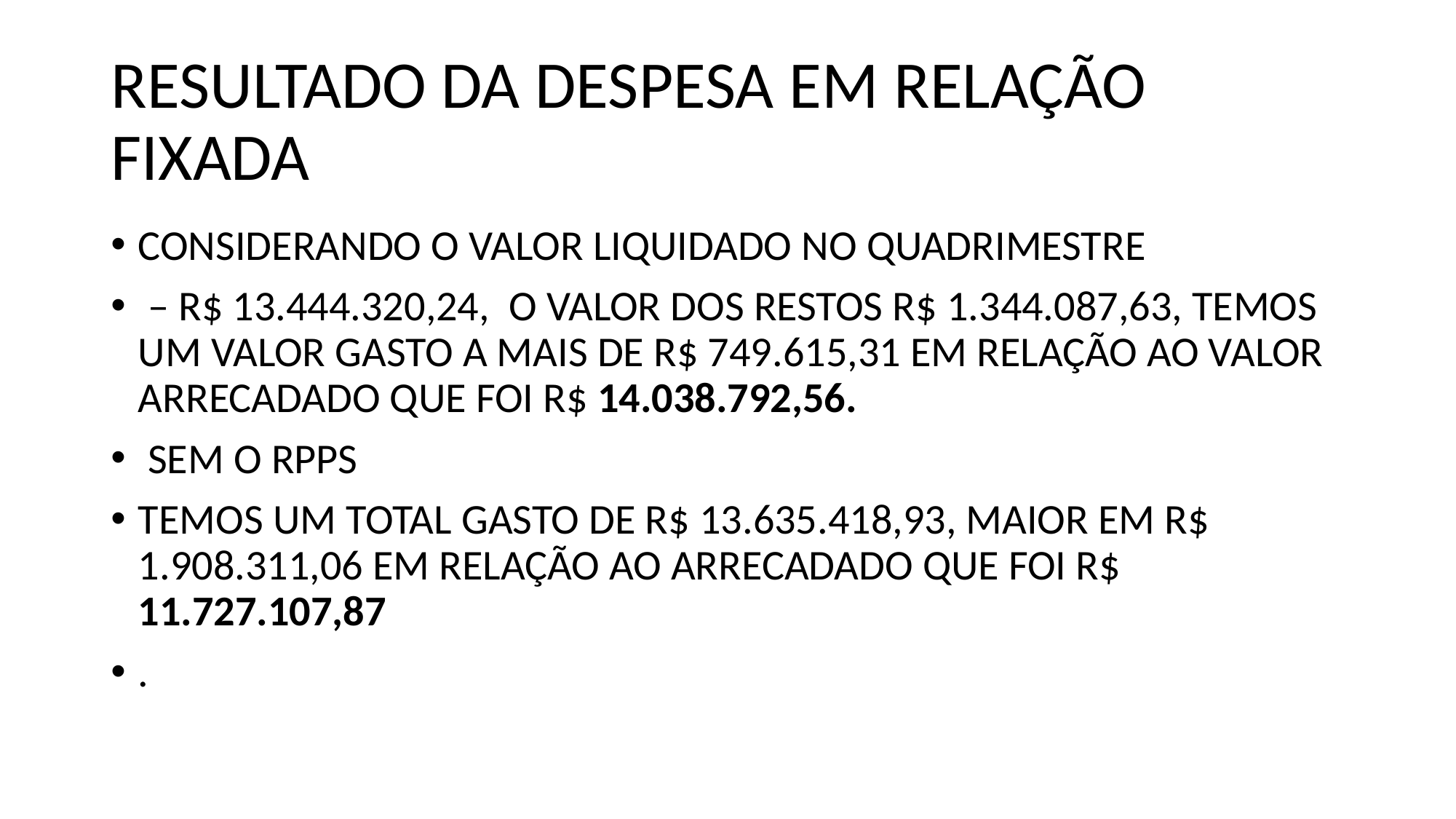

# RESULTADO DA DESPESA EM RELAÇÃO FIXADA
CONSIDERANDO O VALOR LIQUIDADO NO QUADRIMESTRE
 – R$ 13.444.320,24,  O VALOR DOS RESTOS R$ 1.344.087,63, TEMOS UM VALOR GASTO A MAIS DE R$ 749.615,31 EM RELAÇÃO AO VALOR ARRECADADO QUE FOI R$ 14.038.792,56.
 SEM O RPPS
TEMOS UM TOTAL GASTO DE R$ 13.635.418,93, MAIOR EM R$ 1.908.311,06 EM RELAÇÃO AO ARRECADADO QUE FOI R$ 11.727.107,87
.